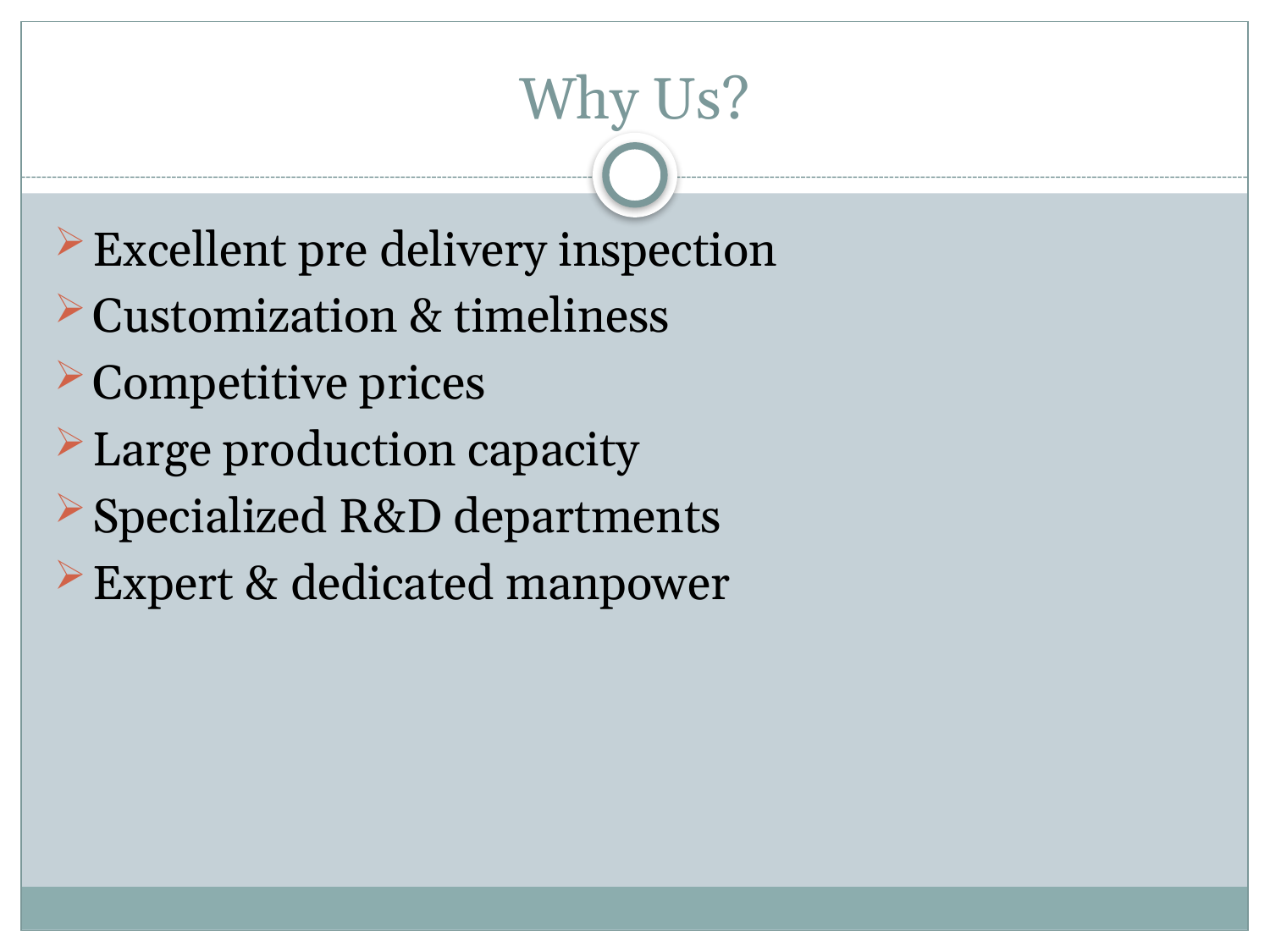

# Why Us?
Excellent pre delivery inspection
Customization & timeliness
Competitive prices
Large production capacity
Specialized R&D departments
Expert & dedicated manpower